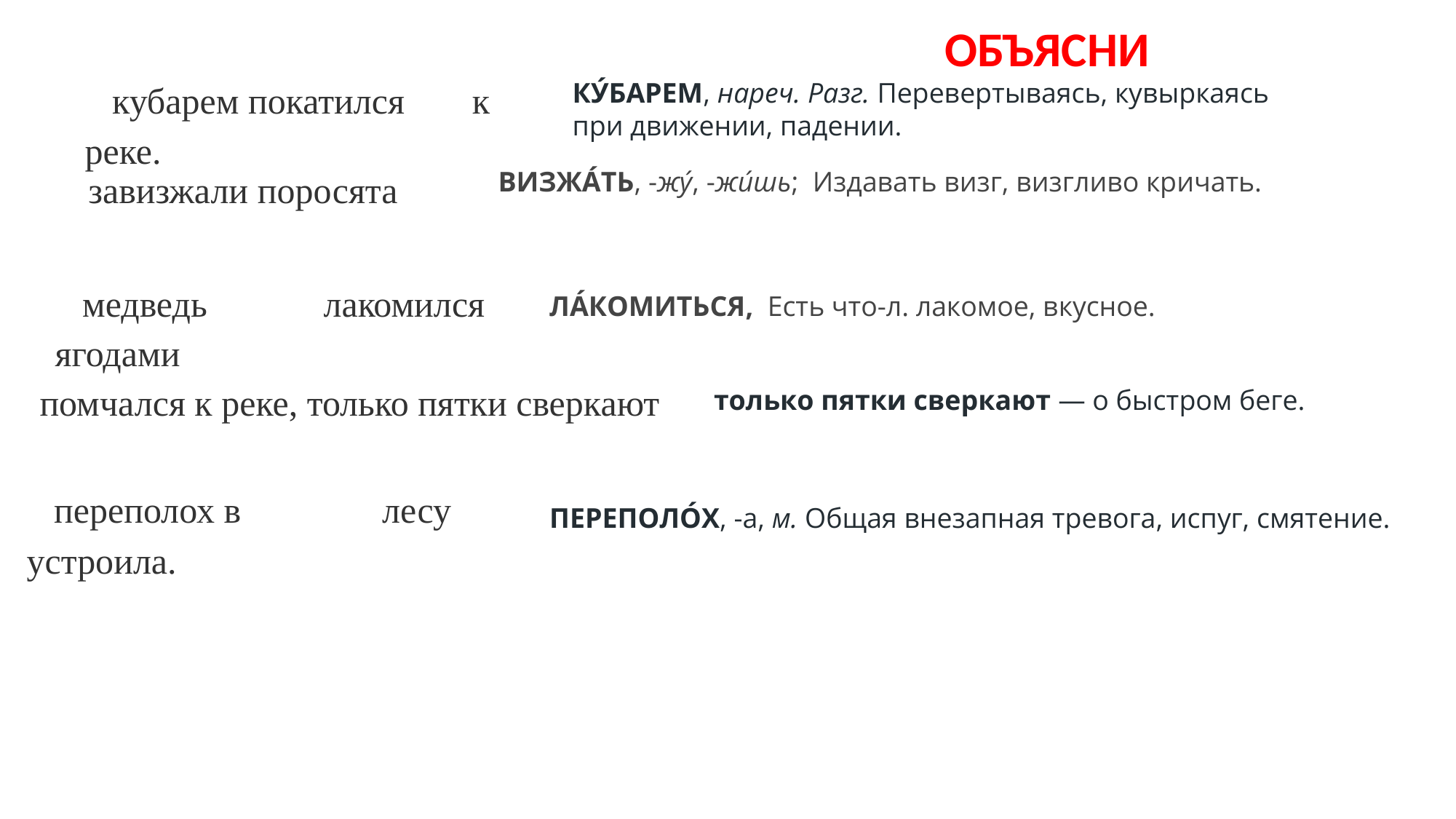

ОБЪЯСНИ
кубарем покатился к реке.
КУ́БАРЕМ, нареч. Разг. Перевертываясь, кувыркаясь при движении, падении.
ВИЗЖА́ТЬ, -жу́, -жи́шь;  Издавать визг, визгливо кричать.
завизжали поросята
медведь лакомился ягодами
ЛА́КОМИТЬСЯ,  Есть что-л. лакомое, вкусное.
помчался к реке, только пятки сверкают
только пятки сверкают — о быстром беге.
переполох в лесу устроила.
ПЕРЕПОЛО́Х, -а, м. Общая внезапная тревога, испуг, смятение.